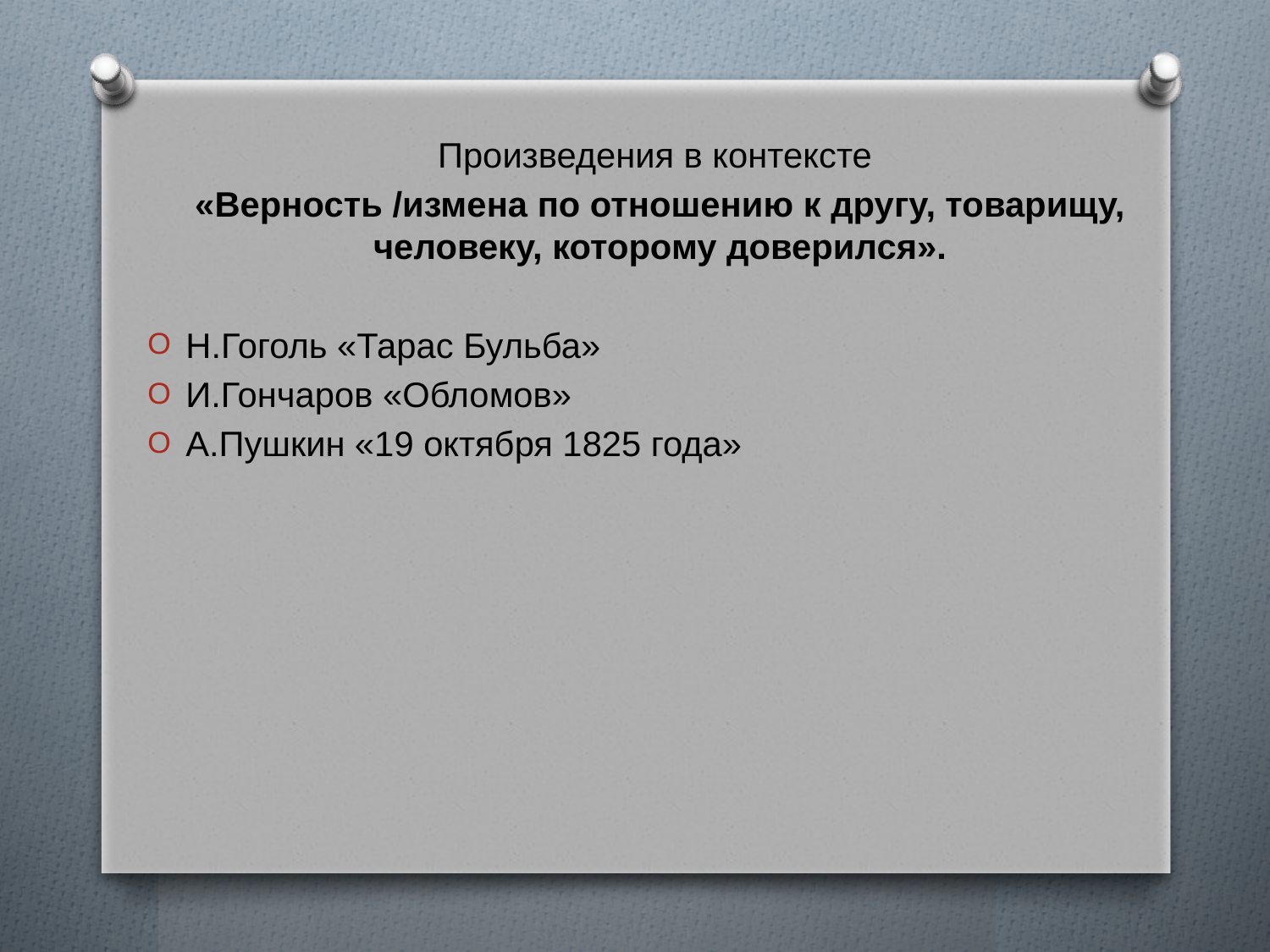

Произведения в контексте
«Верность /измена по отношению к другу, товарищу, человеку, которому доверился».

Н.Гоголь «Тарас Бульба»
И.Гончаров «Обломов»
А.Пушкин «19 октября 1825 года»
#